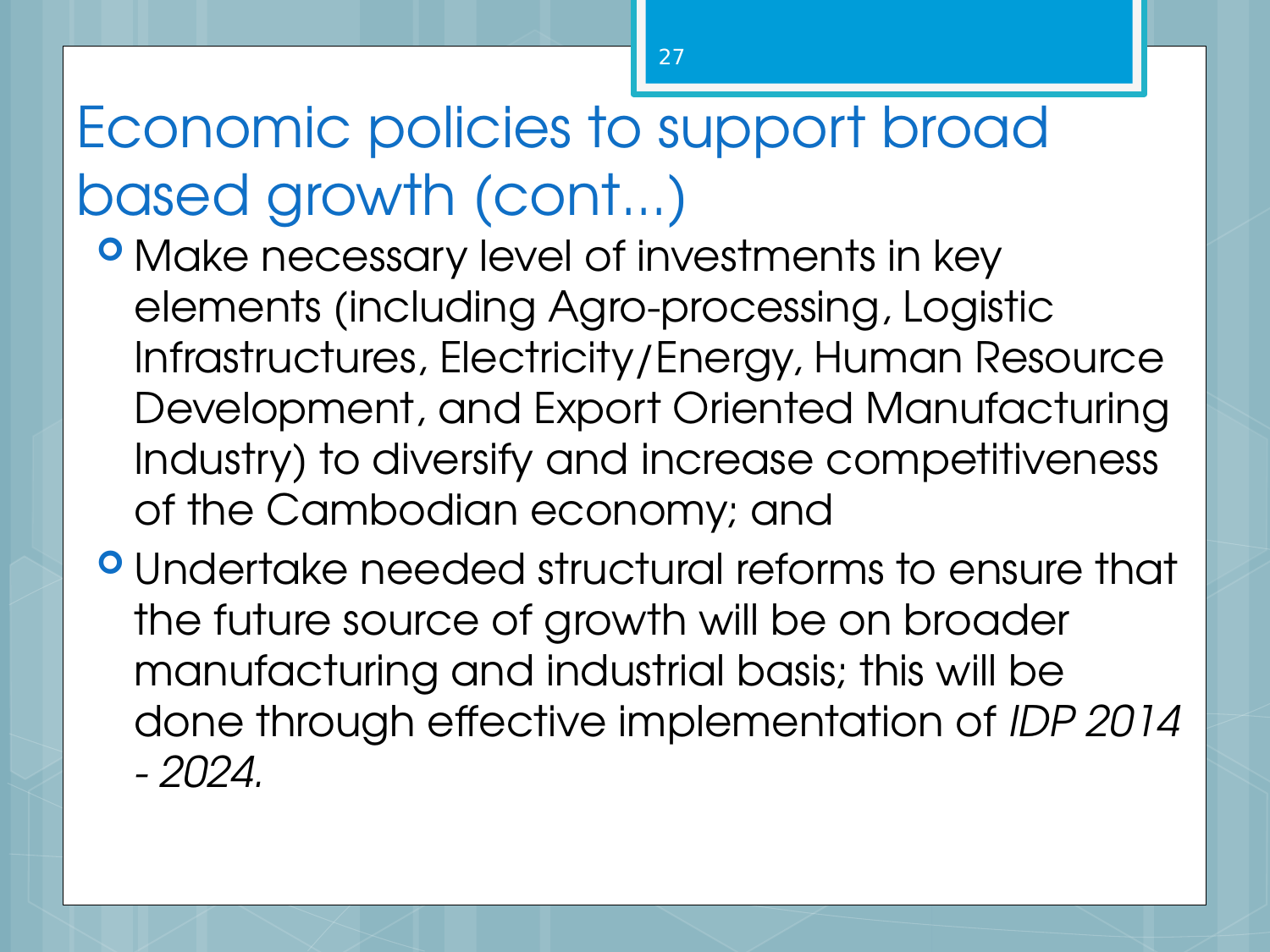

27
# Economic policies to support broad based growth (cont...)
Make necessary level of investments in key elements (including Agro-processing, Logistic Infrastructures, Electricity/Energy, Human Resource Development, and Export Oriented Manufacturing Industry) to diversify and increase competitiveness of the Cambodian economy; and
Undertake needed structural reforms to ensure that the future source of growth will be on broader manufacturing and industrial basis; this will be done through effective implementation of IDP 2014 - 2024.